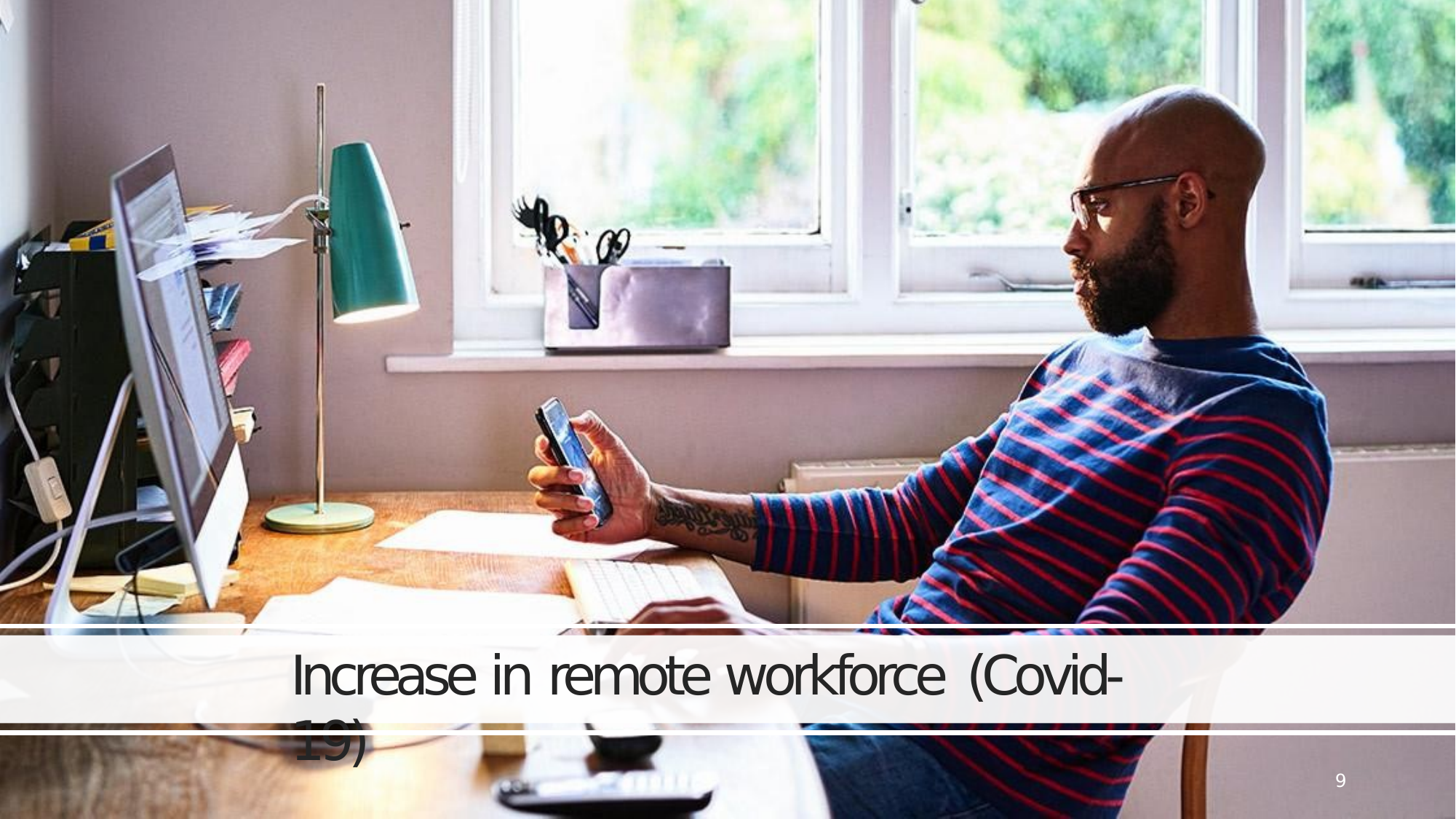

# Increase in remote workforce (Covid-19)

9